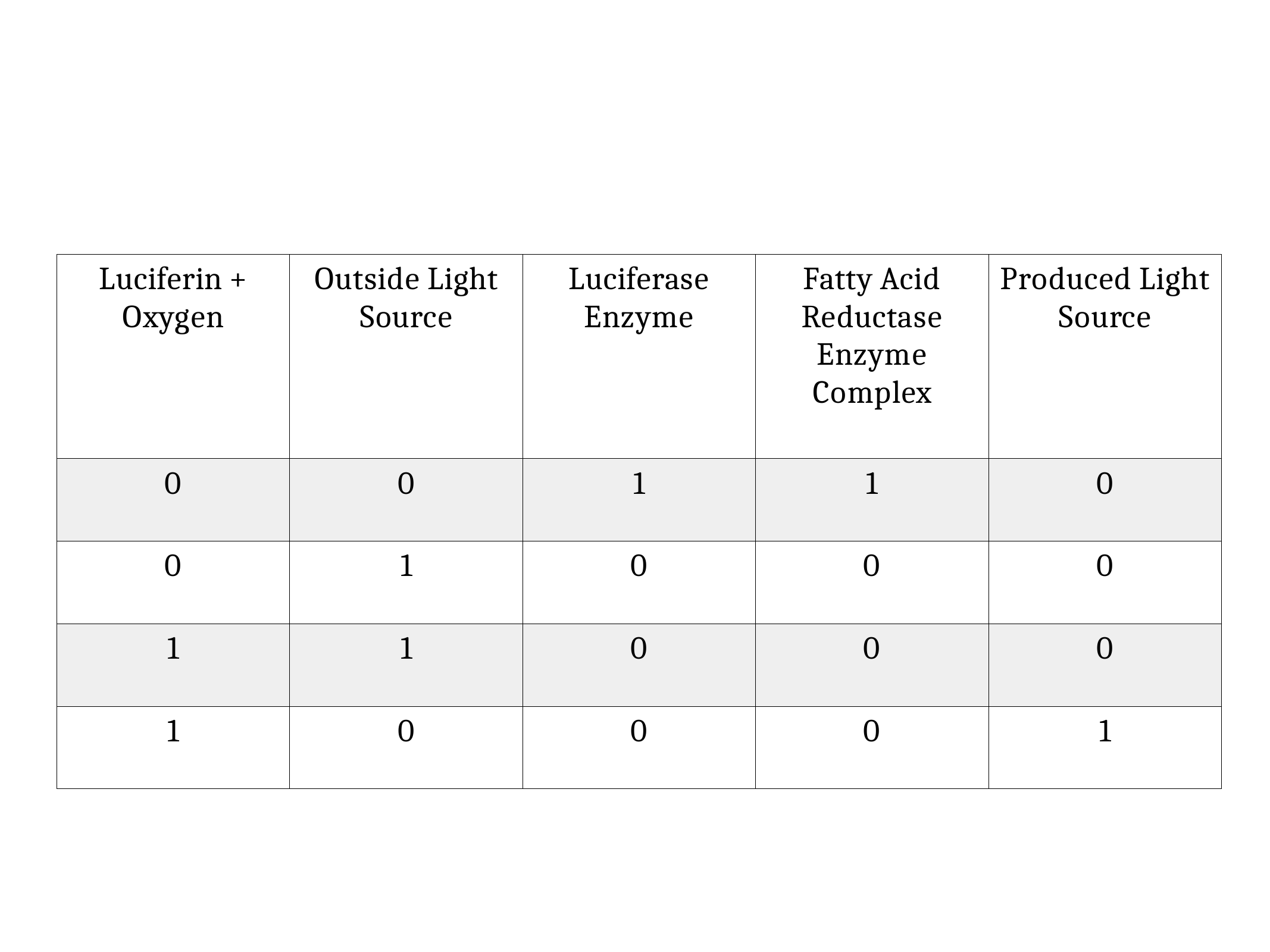

| Luciferin + Oxygen | Outside Light Source | Luciferase Enzyme | Fatty Acid Reductase Enzyme Complex | Produced Light Source |
| --- | --- | --- | --- | --- |
| 0 | 0 | 1 | 1 | 0 |
| 0 | 1 | 0 | 0 | 0 |
| 1 | 1 | 0 | 0 | 0 |
| 1 | 0 | 0 | 0 | 1 |